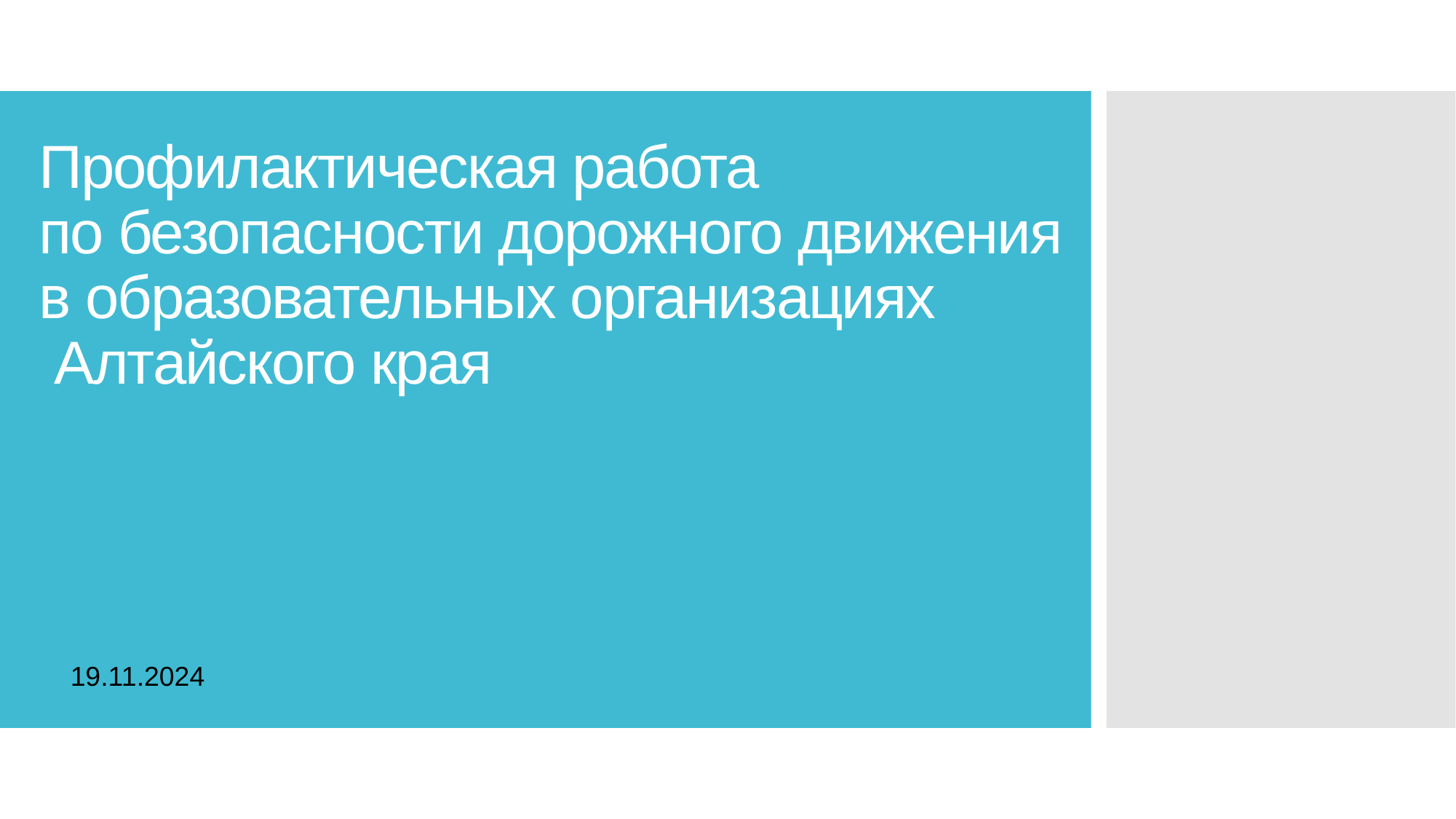

# Профилактическая работа по безопасности дорожного движения в образовательных организациях Алтайского края
19.11.2024